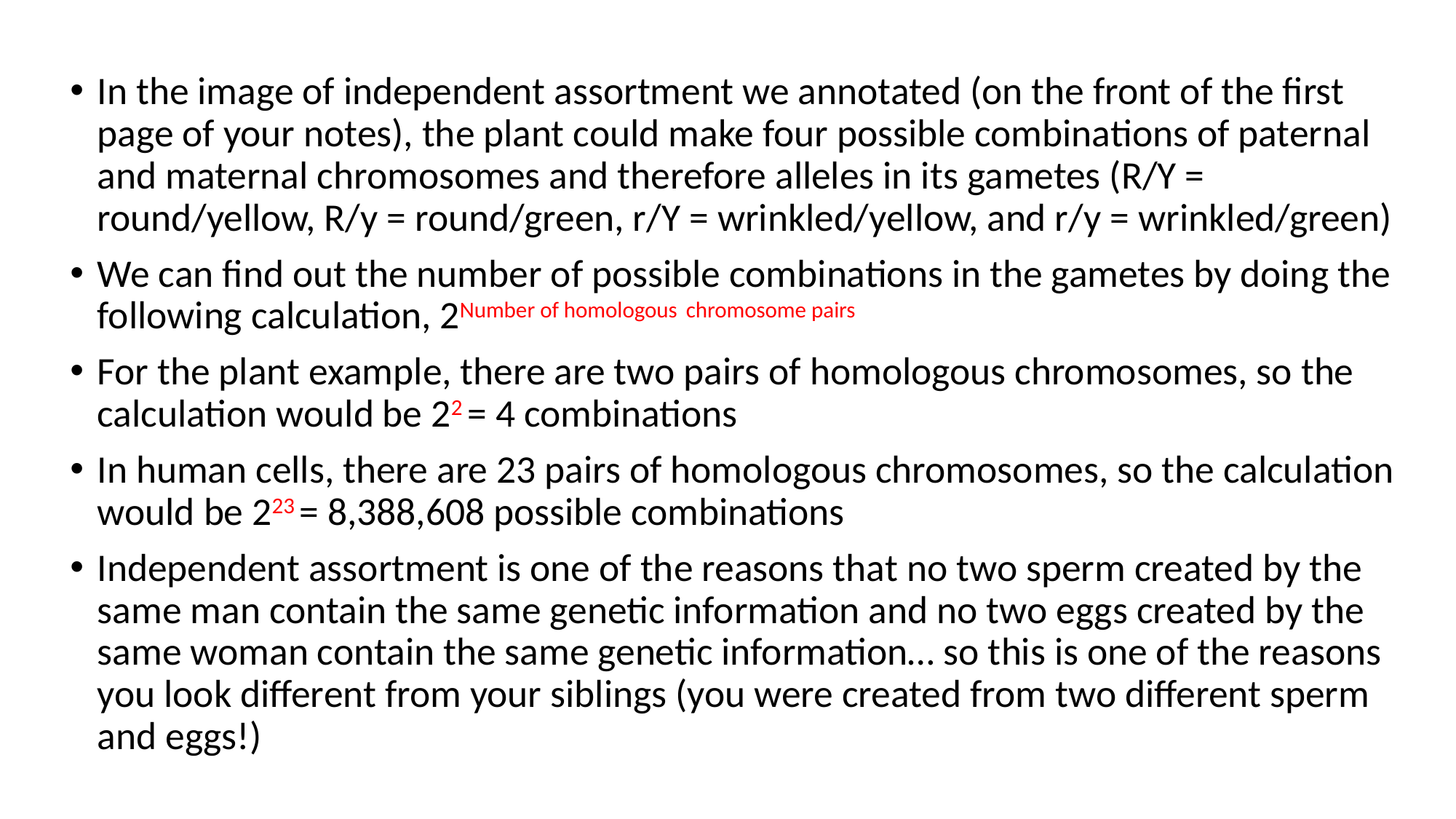

In the image of independent assortment we annotated (on the front of the first page of your notes), the plant could make four possible combinations of paternal and maternal chromosomes and therefore alleles in its gametes (R/Y = round/yellow, R/y = round/green, r/Y = wrinkled/yellow, and r/y = wrinkled/green)
We can find out the number of possible combinations in the gametes by doing the following calculation, 2Number of homologous chromosome pairs
For the plant example, there are two pairs of homologous chromosomes, so the calculation would be 22 = 4 combinations
In human cells, there are 23 pairs of homologous chromosomes, so the calculation would be 223 = 8,388,608 possible combinations
Independent assortment is one of the reasons that no two sperm created by the same man contain the same genetic information and no two eggs created by the same woman contain the same genetic information… so this is one of the reasons you look different from your siblings (you were created from two different sperm and eggs!)